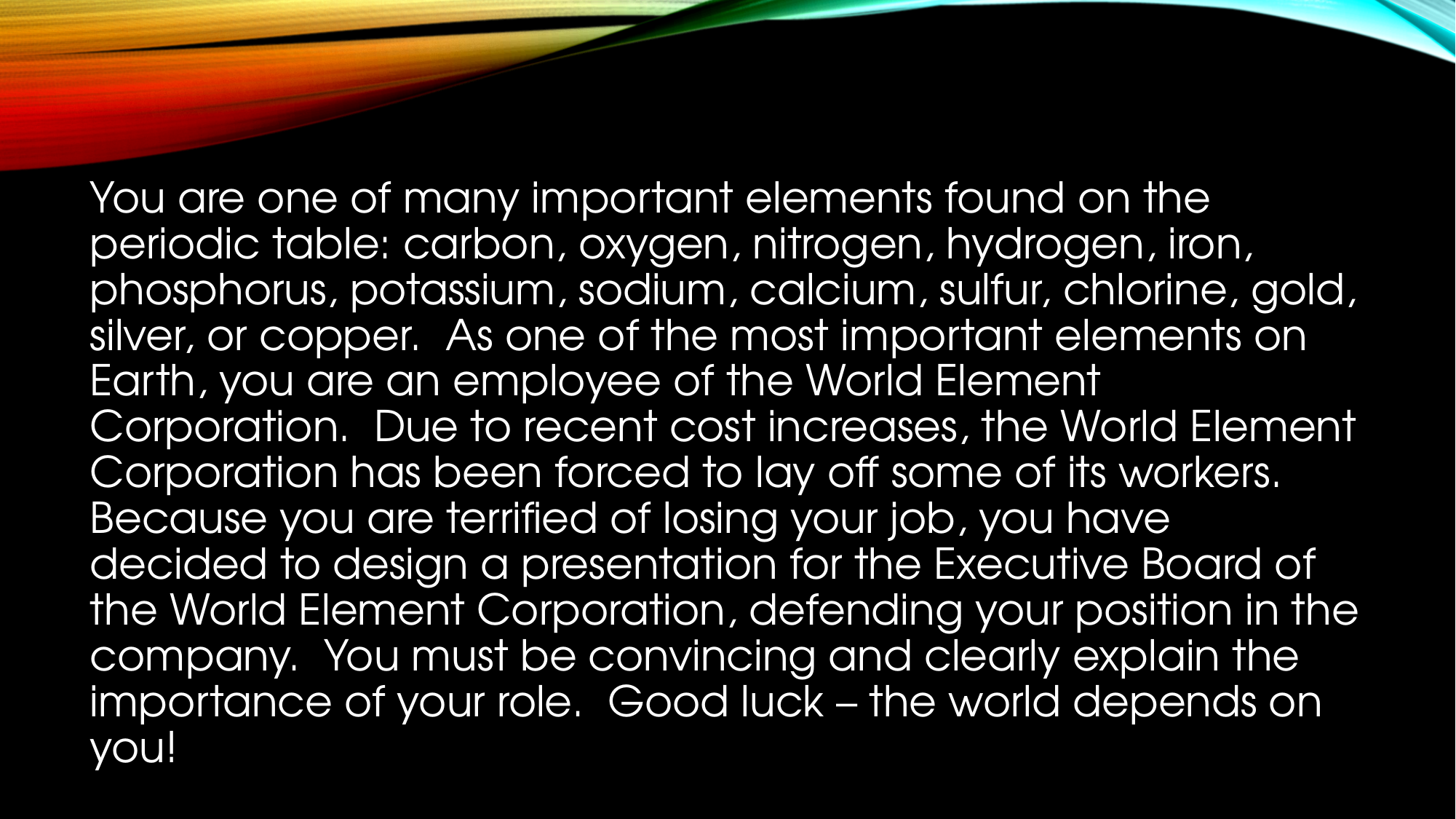

You are one of many important elements found on the periodic table: carbon, oxygen, nitrogen, hydrogen, iron, phosphorus, potassium, sodium, calcium, sulfur, chlorine, gold, silver, or copper.  As one of the most important elements on Earth, you are an employee of the World Element Corporation.  Due to recent cost increases, the World Element Corporation has been forced to lay off some of its workers.  Because you are terrified of losing your job, you have decided to design a presentation for the Executive Board of the World Element Corporation, defending your position in the company.  You must be convincing and clearly explain the importance of your role.  Good luck – the world depends on you!